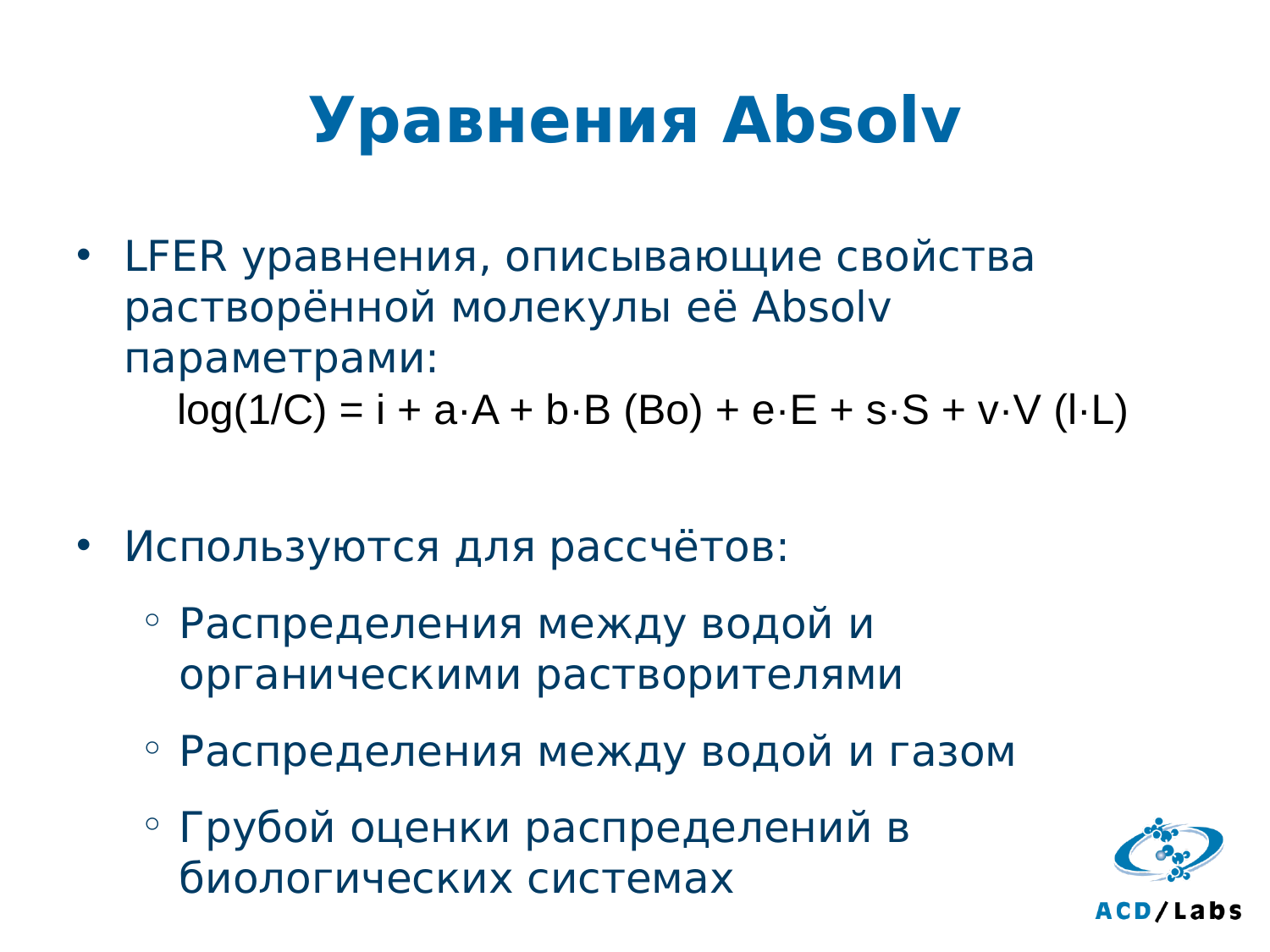

# Уравнения Absolv
LFER уравнения, описывающие свойства растворённой молекулы её Absolv параметрами:

Используются для рассчётов:
Распределения между водой и органическими растворителями
Распределения между водой и газом
Грубой оценки распределений в биологических системах
log(1/C) = i + a·A + b·B (Bo) + e·E + s·S + v·V (l·L)